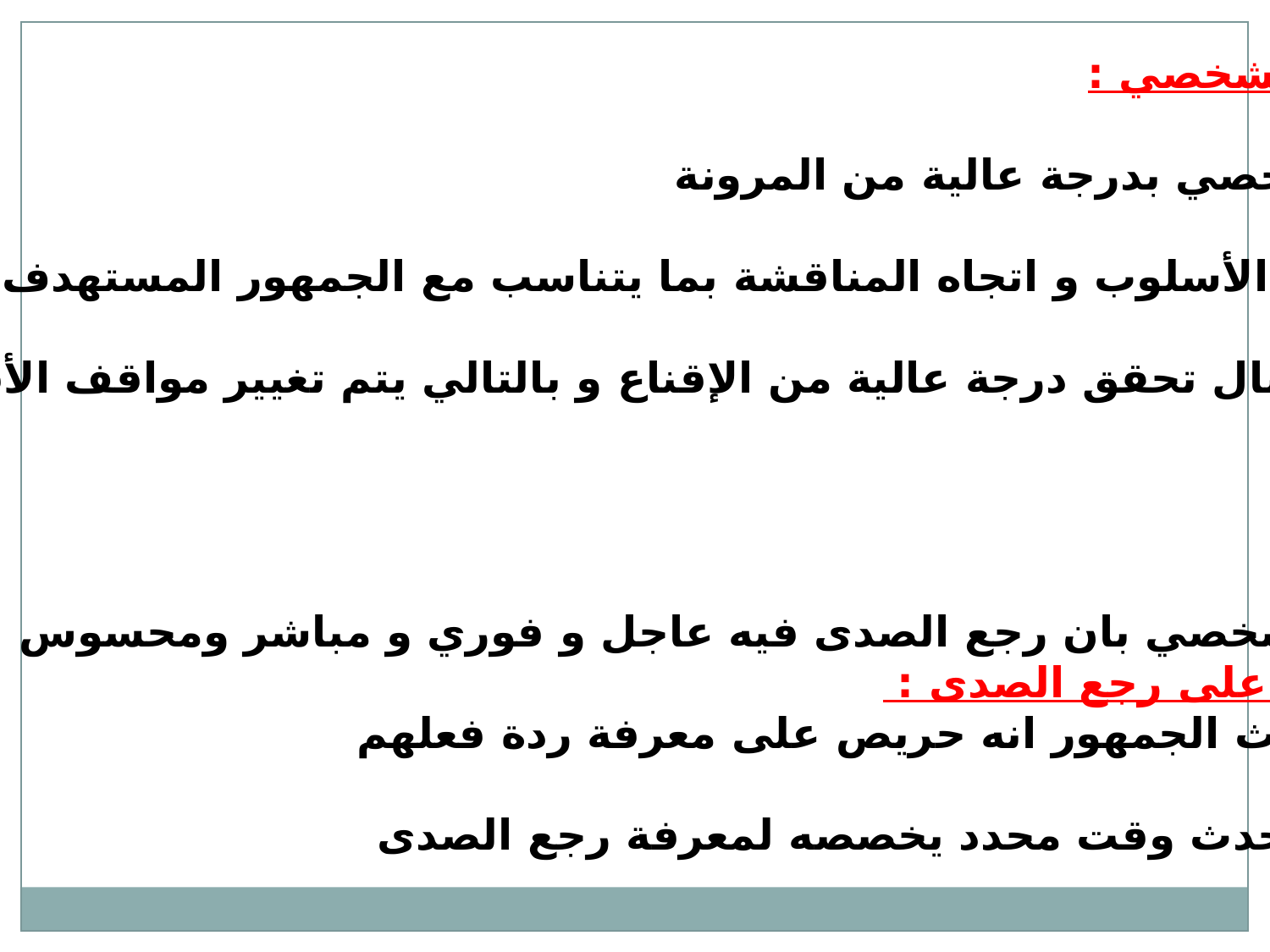

خصائص الاتصال الشخصي :
1- المرونة :
يتميز الاتصال الشخصي بدرجة عالية من المرونة

 يغير المرسل من الأسلوب و اتجاه المناقشة بما يتناسب مع الجمهور المستهدف

 نتيجة مرونة الاتصال تحقق درجة عالية من الإقناع و بالتالي يتم تغيير مواقف الأفراد تجاه الأفكار
المستحدثة

 2- رجع الصدى :

 يتميز الاتصال الشخصي بان رجع الصدى فيه عاجل و فوري و مباشر ومحسوس
متطلبات الحصول على رجع الصدى :
1- أن يخبر المتحدث الجمهور انه حريص على معرفة ردة فعلهم

2- أن يقتطع المتحدث وقت محدد يخصصه لمعرفة رجع الصدى